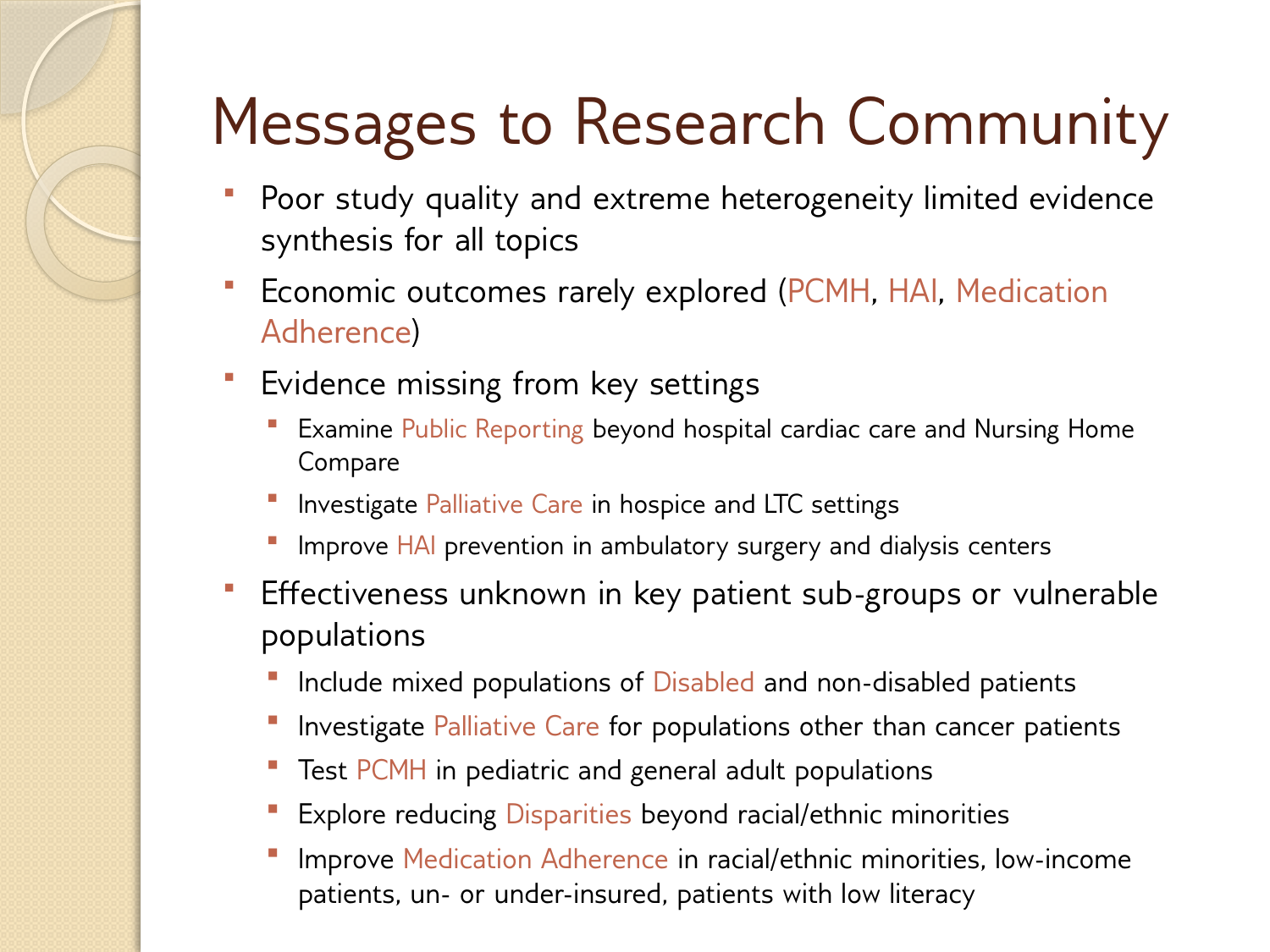

# Messages to Research Community
Poor study quality and extreme heterogeneity limited evidence synthesis for all topics
Economic outcomes rarely explored (PCMH, HAI, Medication Adherence)
Evidence missing from key settings
Examine Public Reporting beyond hospital cardiac care and Nursing Home Compare
Investigate Palliative Care in hospice and LTC settings
Improve HAI prevention in ambulatory surgery and dialysis centers
Effectiveness unknown in key patient sub-groups or vulnerable populations
Include mixed populations of Disabled and non-disabled patients
Investigate Palliative Care for populations other than cancer patients
Test PCMH in pediatric and general adult populations
Explore reducing Disparities beyond racial/ethnic minorities
Improve Medication Adherence in racial/ethnic minorities, low-income patients, un- or under-insured, patients with low literacy